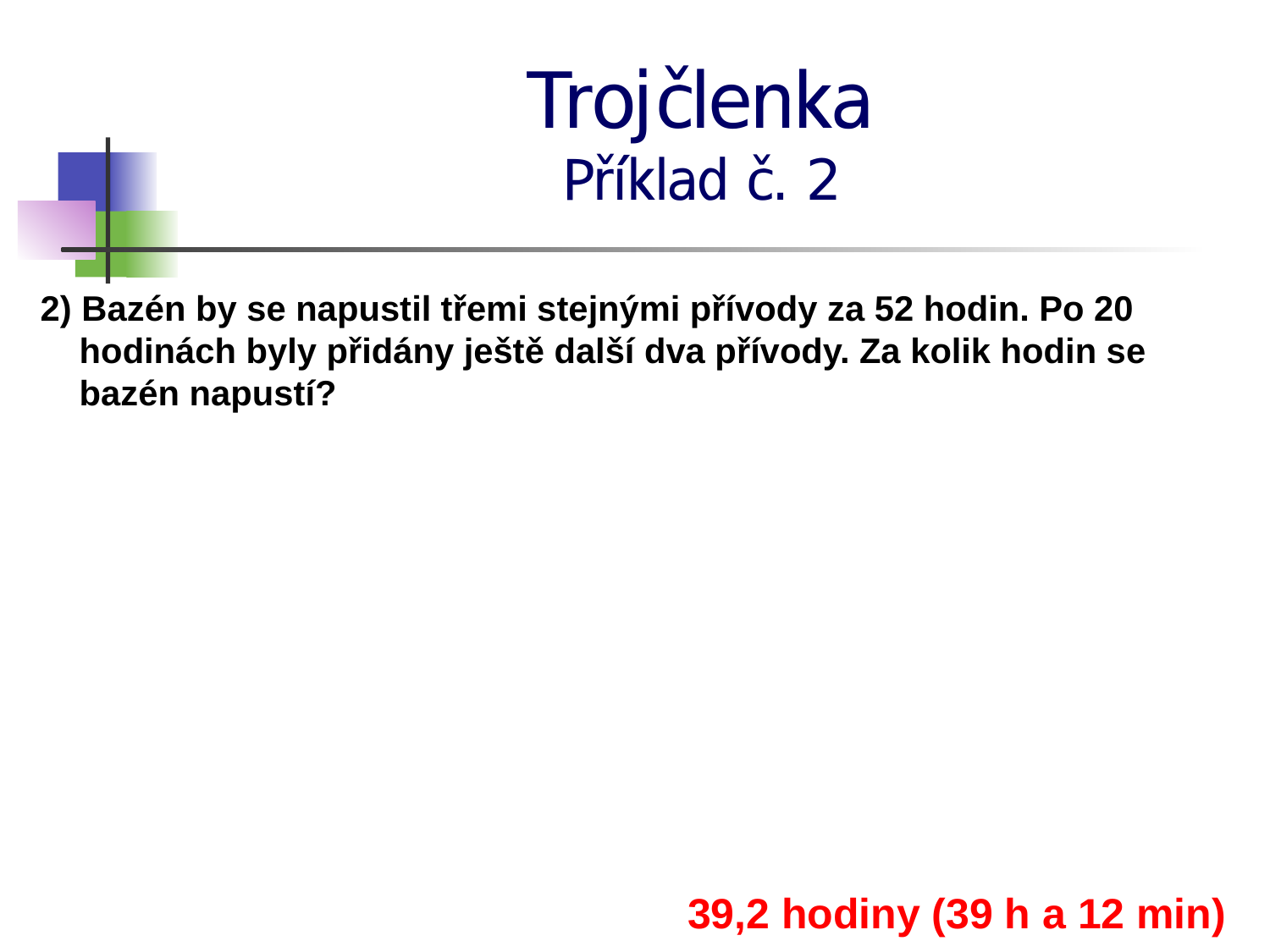

# Trojčlenka Příklad č. 2
2) Bazén by se napustil třemi stejnými přívody za 52 hodin. Po 20
    hodinách byly přidány ještě další dva přívody. Za kolik hodin se
    bazén napustí?
39,2 hodiny (39 h a 12 min)